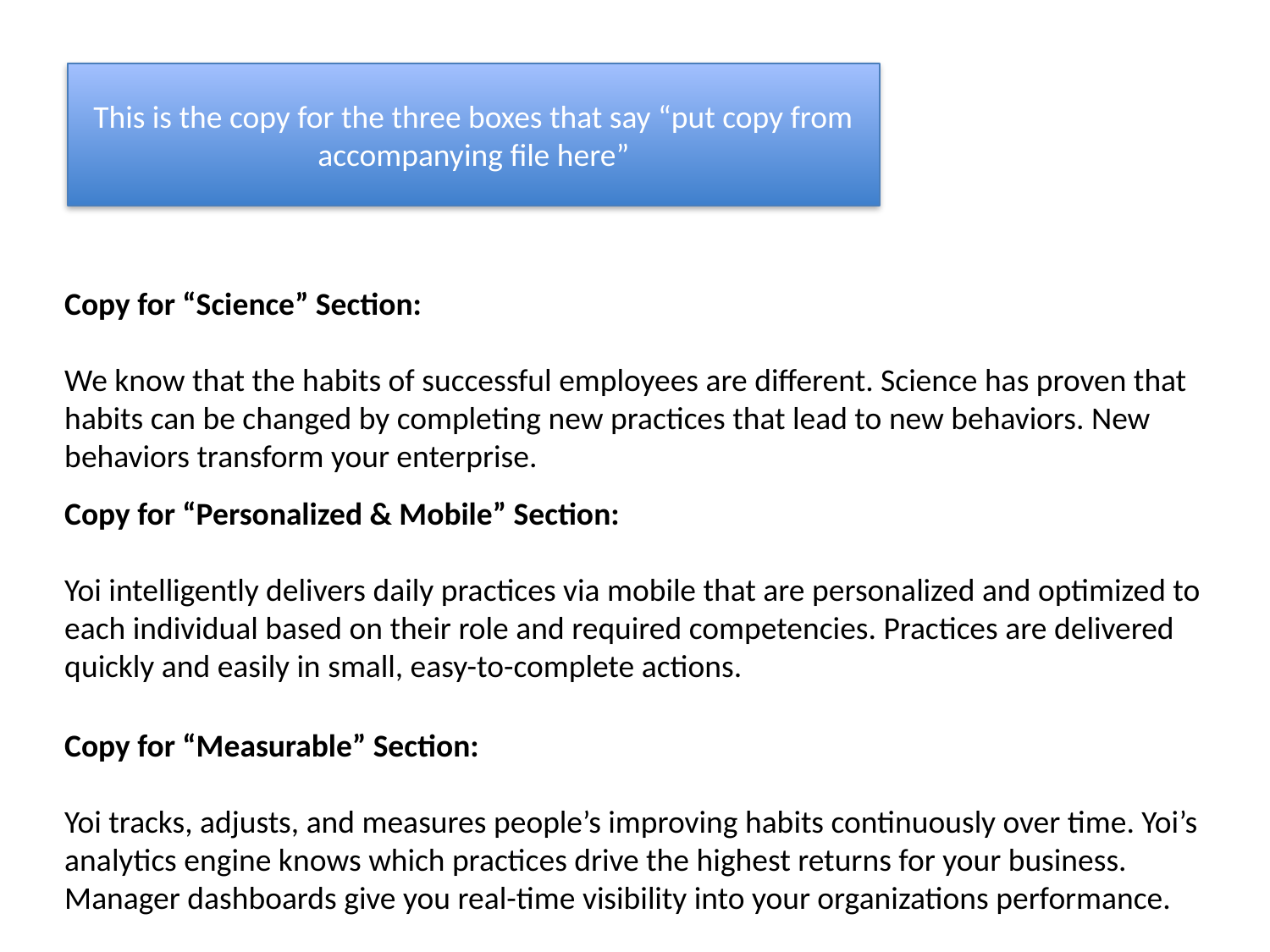

This is the copy for the three boxes that say “put copy from accompanying file here”
Copy for “Science” Section:

We know that the habits of successful employees are different. Science has proven that habits can be changed by completing new practices that lead to new behaviors. New behaviors transform your enterprise.
Copy for “Personalized & Mobile” Section:

Yoi intelligently delivers daily practices via mobile that are personalized and optimized to each individual based on their role and required competencies. Practices are delivered quickly and easily in small, easy-to-complete actions.
Copy for “Measurable” Section:

Yoi tracks, adjusts, and measures people’s improving habits continuously over time. Yoi’s analytics engine knows which practices drive the highest returns for your business. Manager dashboards give you real-time visibility into your organizations performance.